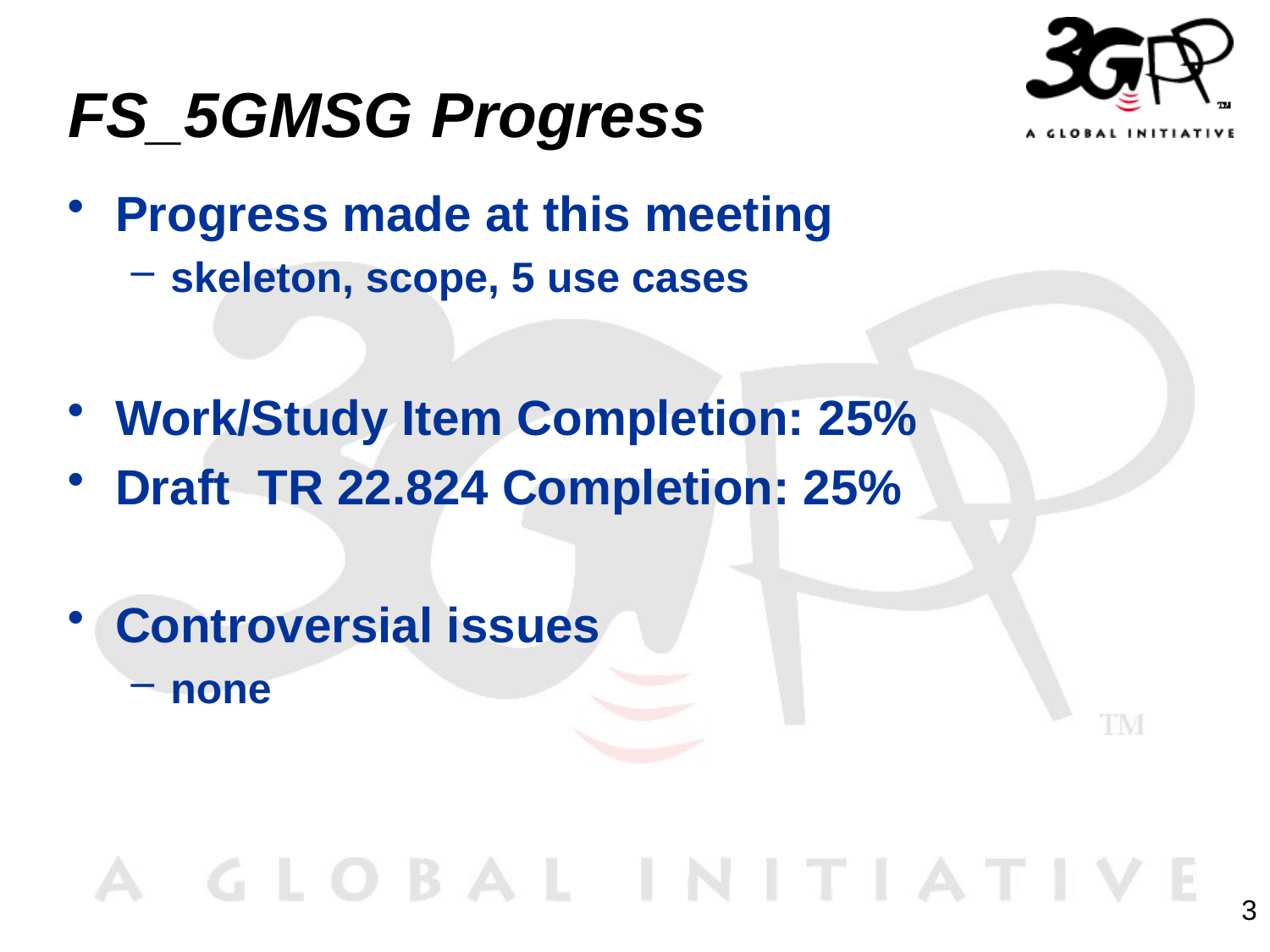

# FS_5GMSG Progress
Progress made at this meeting
skeleton, scope, 5 use cases

Work/Study Item Completion: 25%
Draft  TR 22.824 Completion: 25%

Controversial issues
none
3